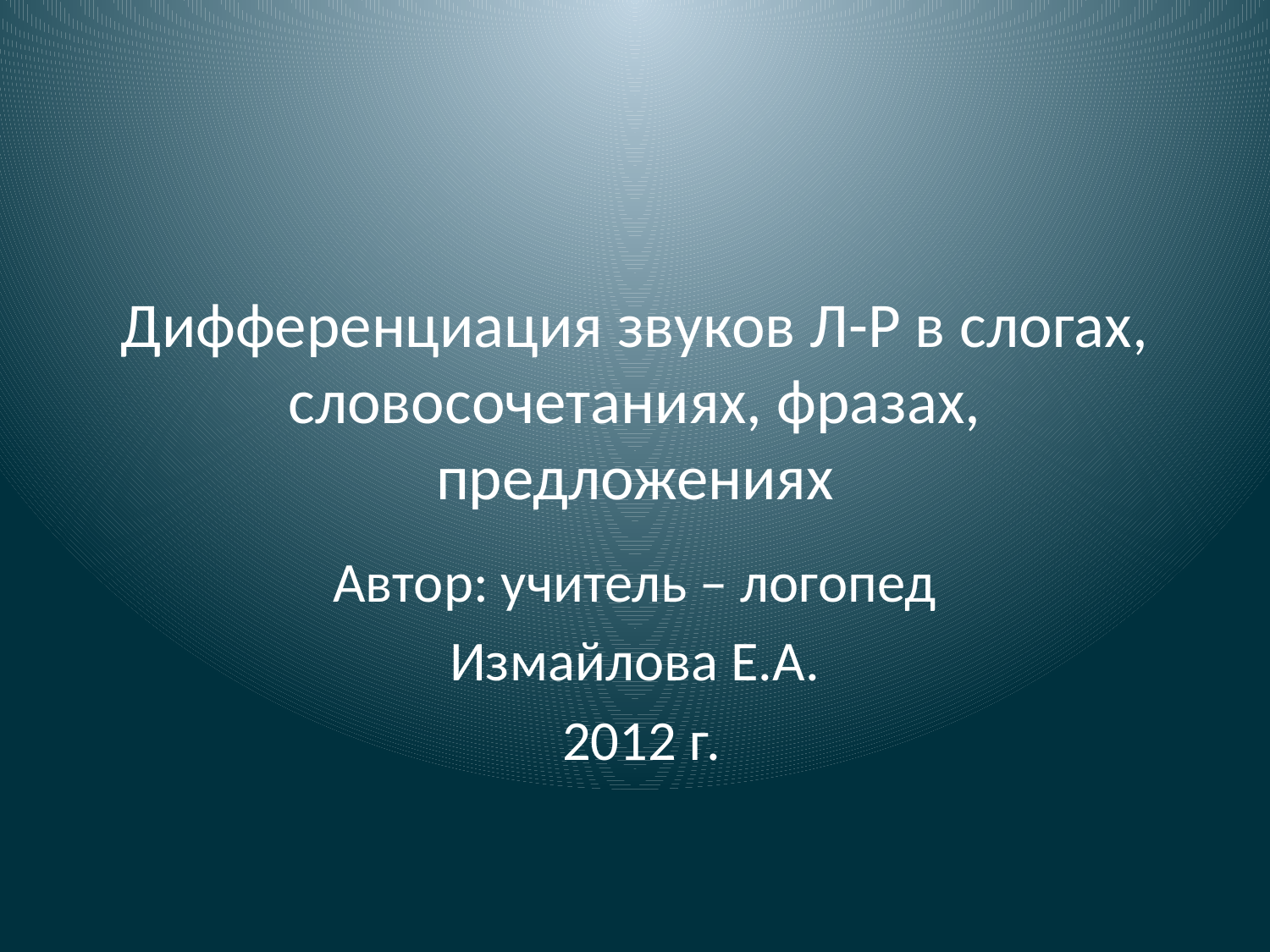

# Дифференциация звуков Л-Р в слогах, словосочетаниях, фразах, предложениях
Автор: учитель – логопед
Измайлова Е.А.
 2012 г.